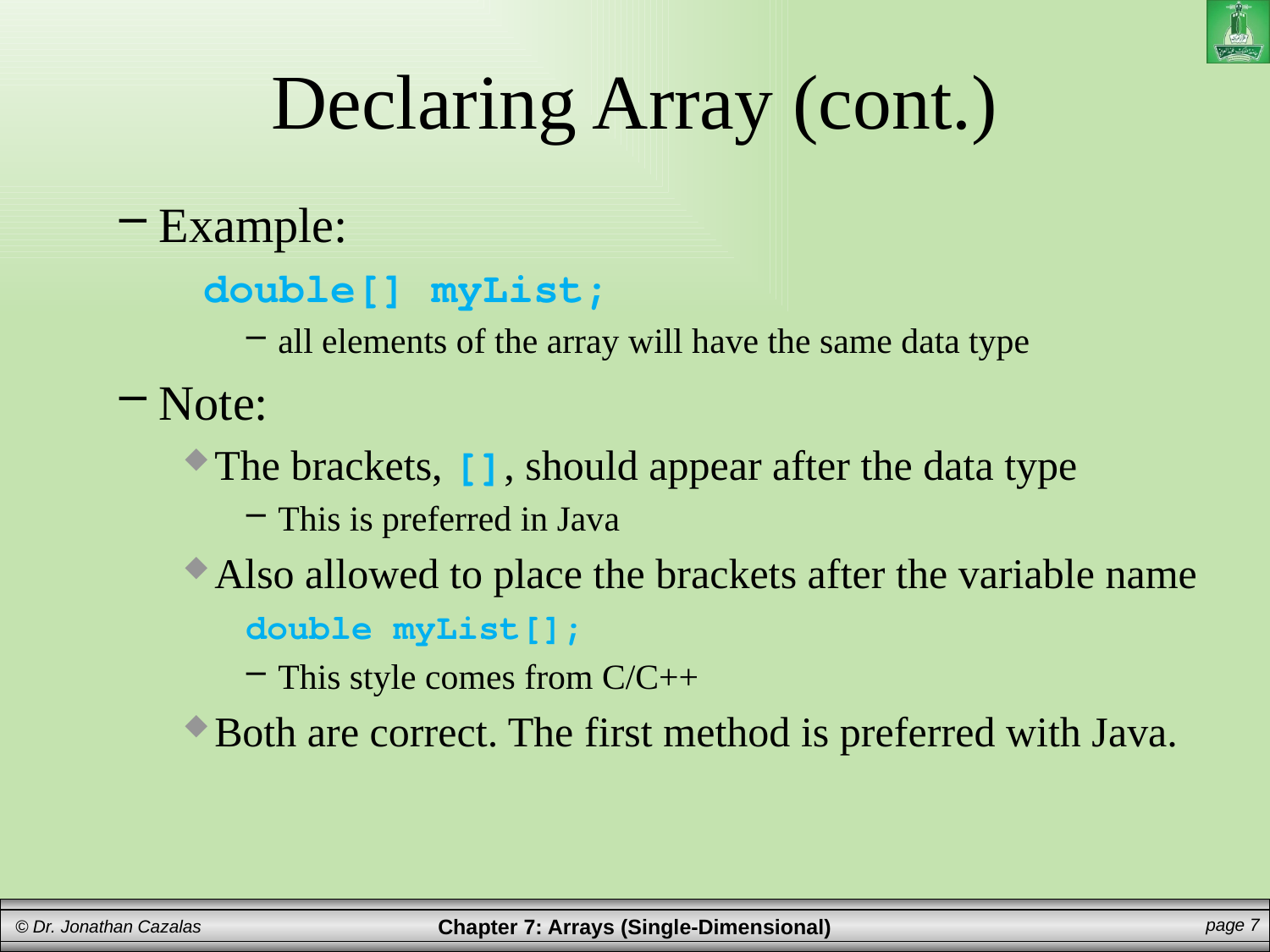

# Declaring Array (cont.)
Example:
  double[] myList;
all elements of the array will have the same data type
Note:
The brackets, [], should appear after the data type
This is preferred in Java
Also allowed to place the brackets after the variable name
double myList[];
This style comes from C/C++
Both are correct. The first method is preferred with Java.